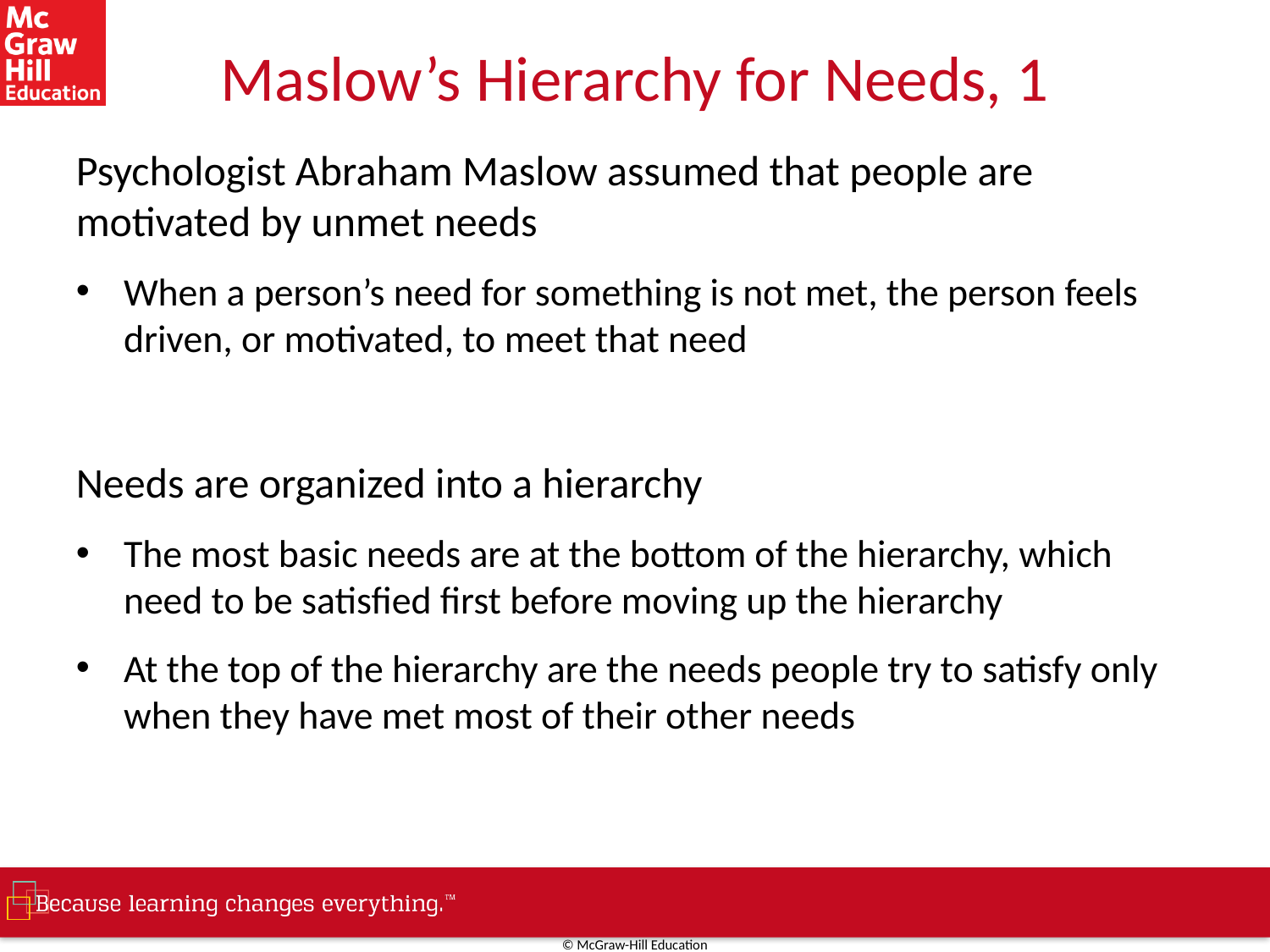

# Maslow’s Hierarchy for Needs, 1
Psychologist Abraham Maslow assumed that people are motivated by unmet needs
When a person’s need for something is not met, the person feels driven, or motivated, to meet that need

Needs are organized into a hierarchy
The most basic needs are at the bottom of the hierarchy, which need to be satisfied first before moving up the hierarchy
At the top of the hierarchy are the needs people try to satisfy only when they have met most of their other needs